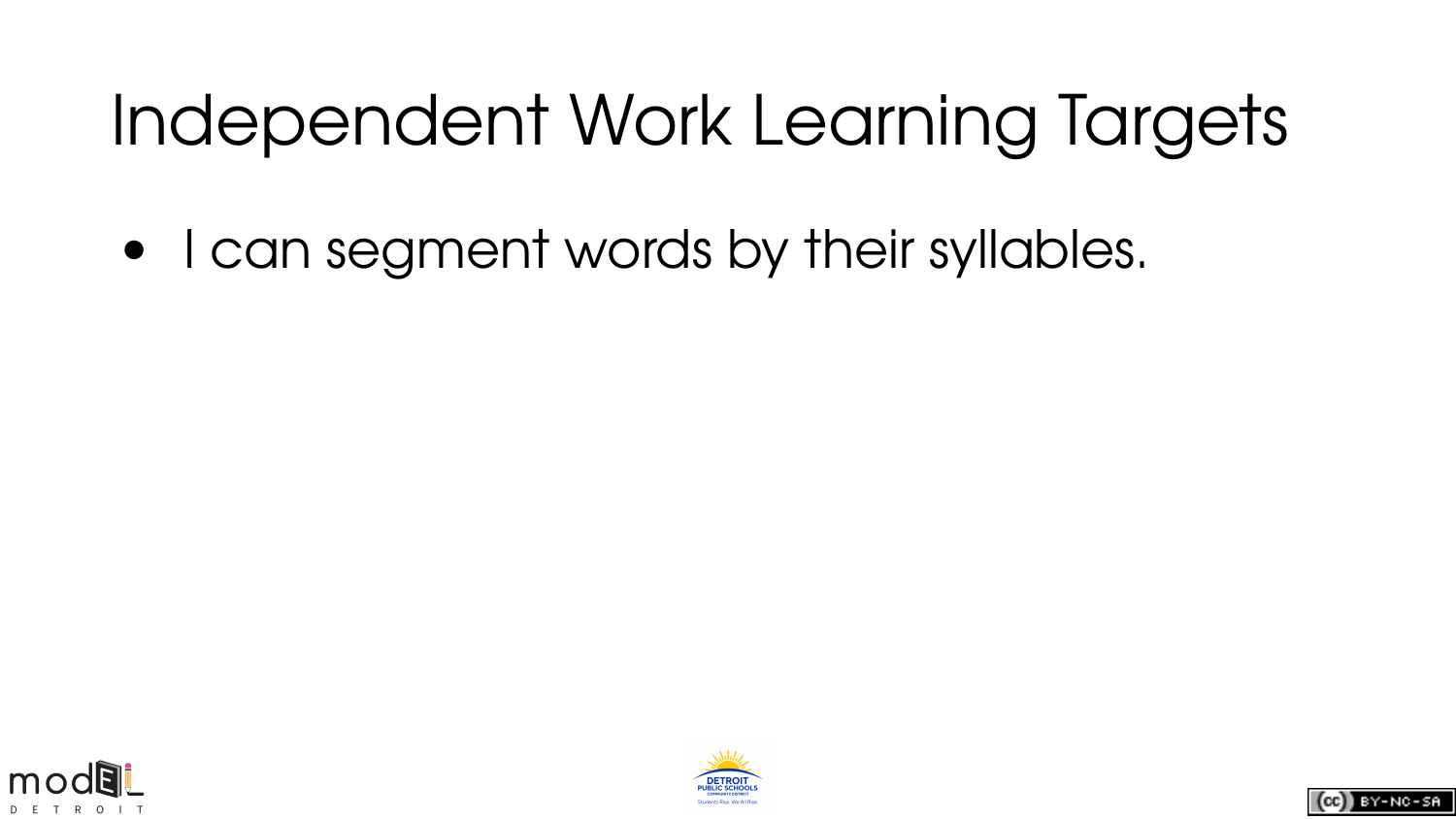

# Independent Work Learning Targets
I can segment words by their syllables.